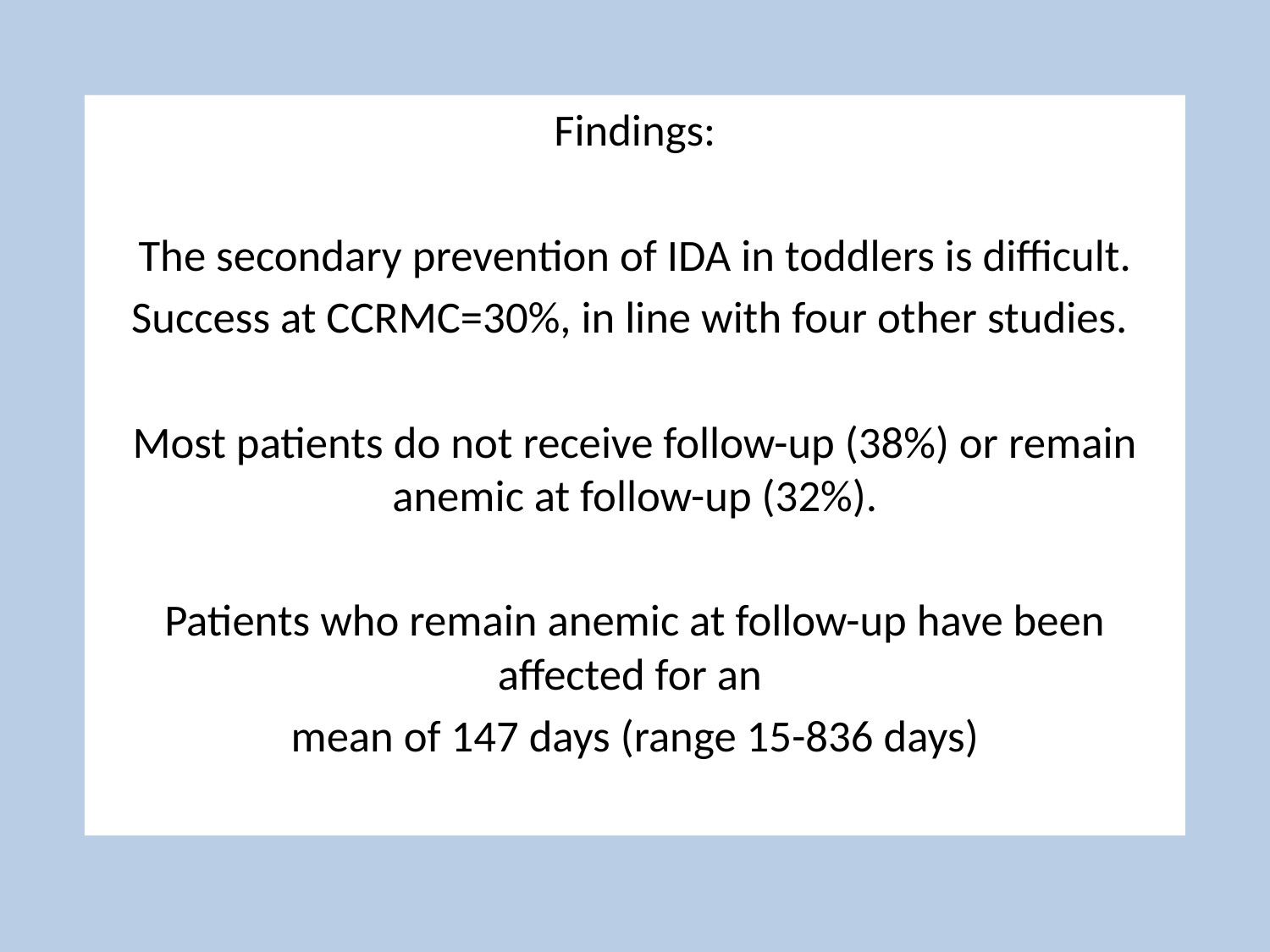

Findings:

The secondary prevention of IDA in toddlers is difficult.
Success at CCRMC=30%, in line with four other studies.

Most patients do not receive follow-up (38%) or remain anemic at follow-up (32%).

Patients who remain anemic at follow-up have been affected for an
mean of 147 days (range 15-836 days)

#